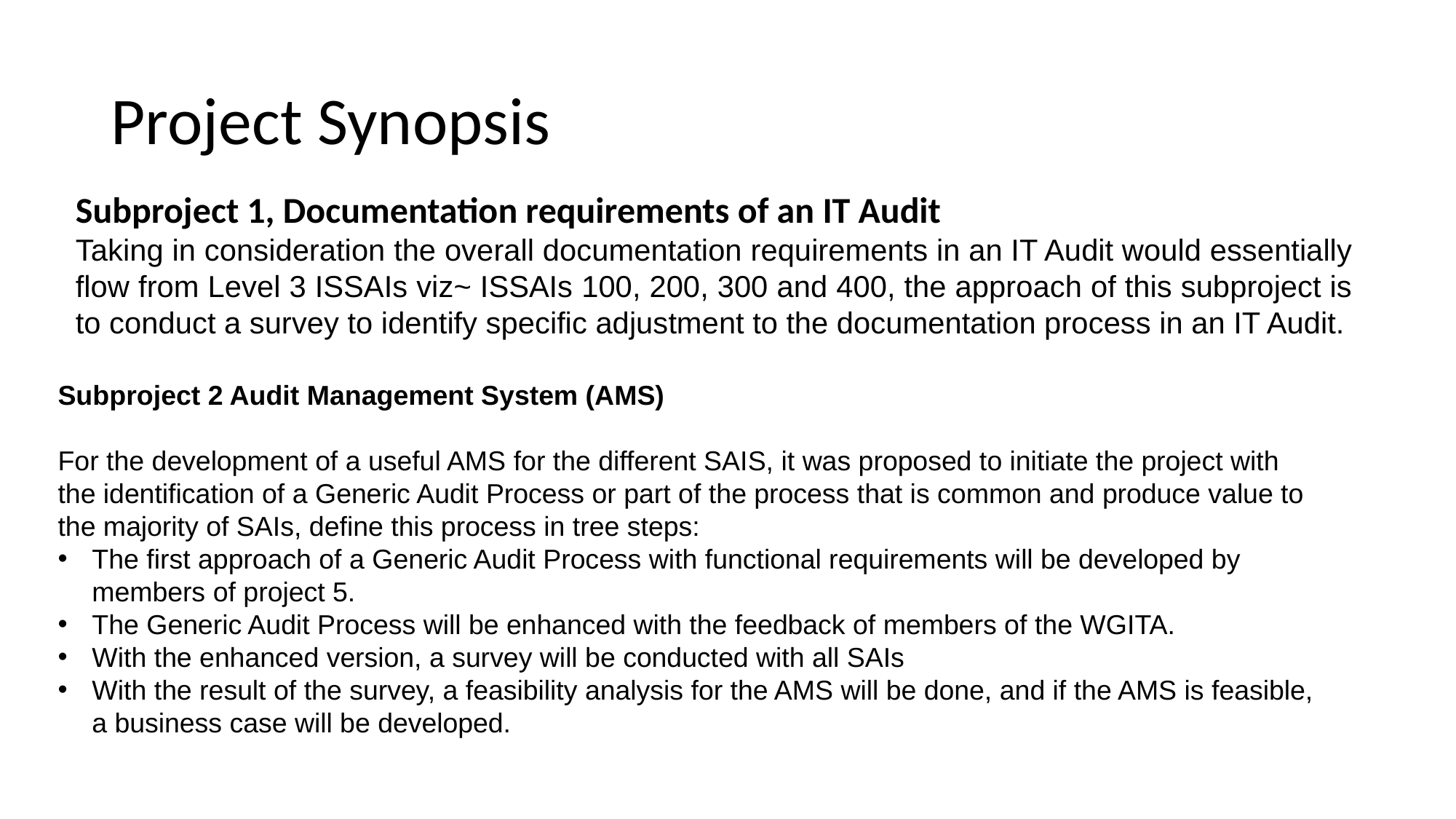

# Project Synopsis
Subproject 1, Documentation requirements of an IT Audit
Taking in consideration the overall documentation requirements in an IT Audit would essentially flow from Level 3 ISSAIs viz~ ISSAIs 100, 200, 300 and 400, the approach of this subproject is to conduct a survey to identify specific adjustment to the documentation process in an IT Audit.
Subproject 2 Audit Management System (AMS)

For the development of a useful AMS for the different SAIS, it was proposed to initiate the project with the identification of a Generic Audit Process or part of the process that is common and produce value to the majority of SAIs, define this process in tree steps:
The first approach of a Generic Audit Process with functional requirements will be developed by members of project 5.
The Generic Audit Process will be enhanced with the feedback of members of the WGITA.
With the enhanced version, a survey will be conducted with all SAIs
With the result of the survey, a feasibility analysis for the AMS will be done, and if the AMS is feasible, a business case will be developed.